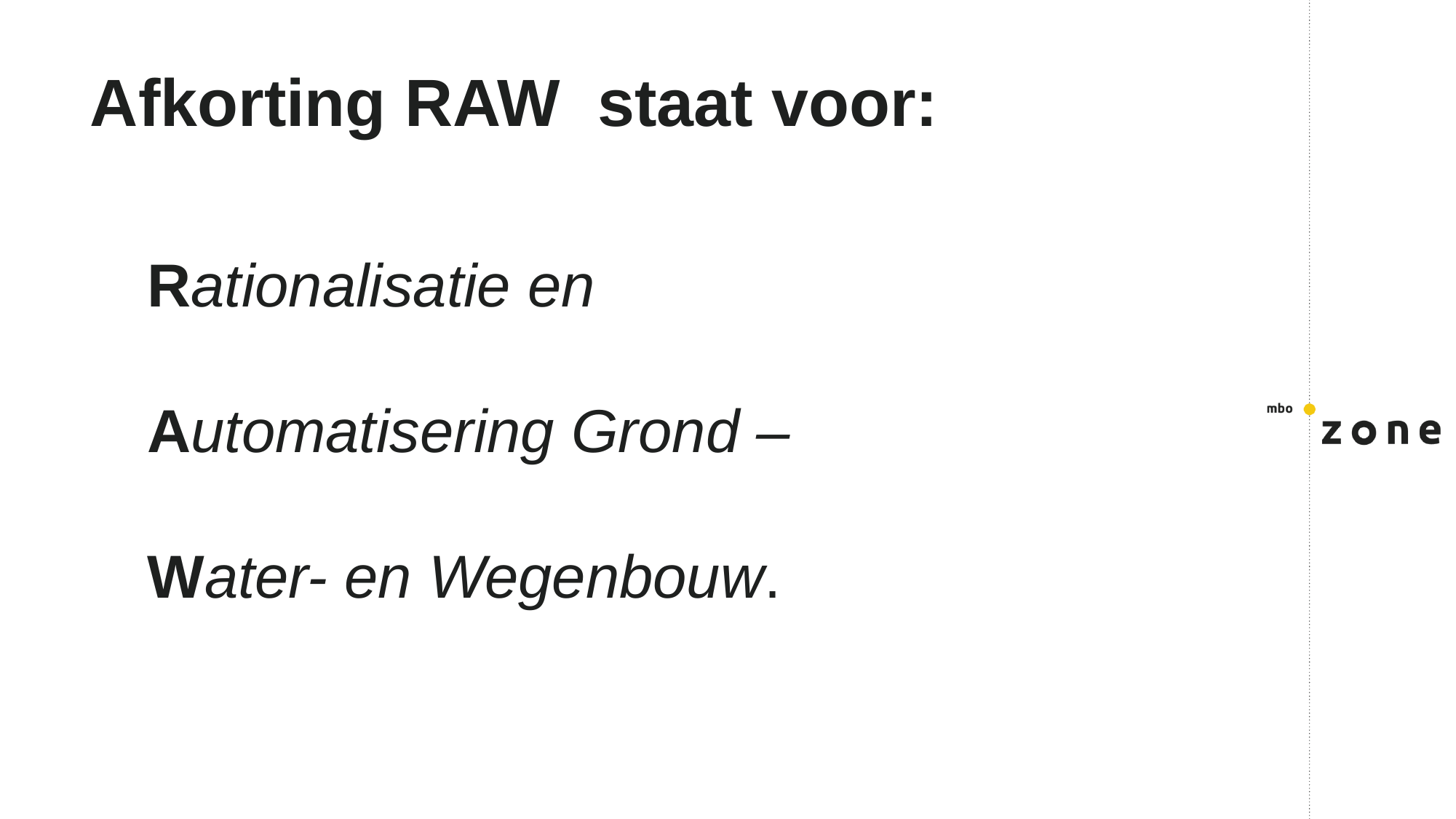

# Afkorting RAW  staat voor:
Rationalisatie en

Automatisering Grond –

Water- en Wegenbouw.